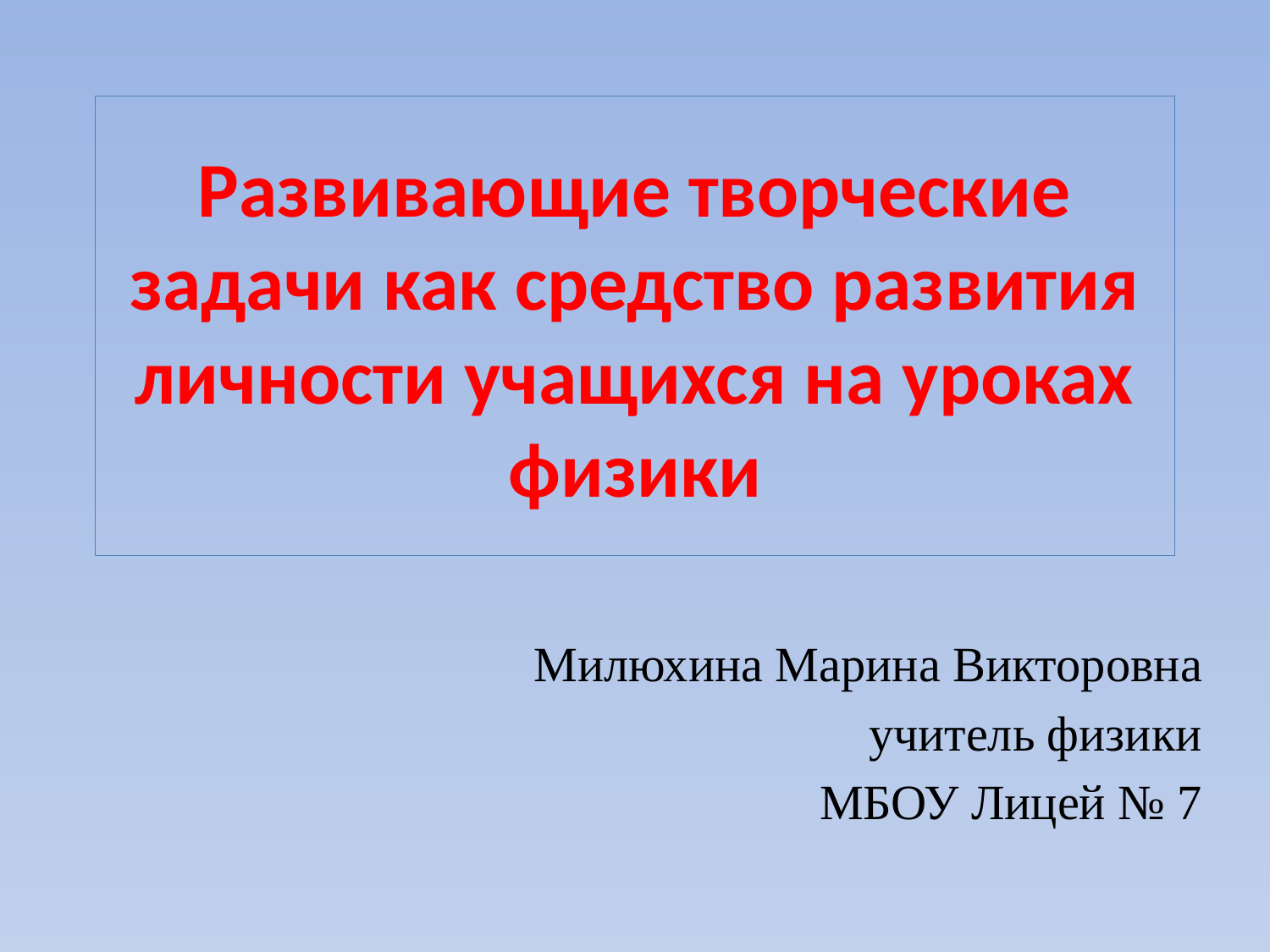

# Развивающие творческие задачи как средство развития личности учащихся на уроках физики
Милюхина Марина Викторовна
учитель физики
МБОУ Лицей № 7